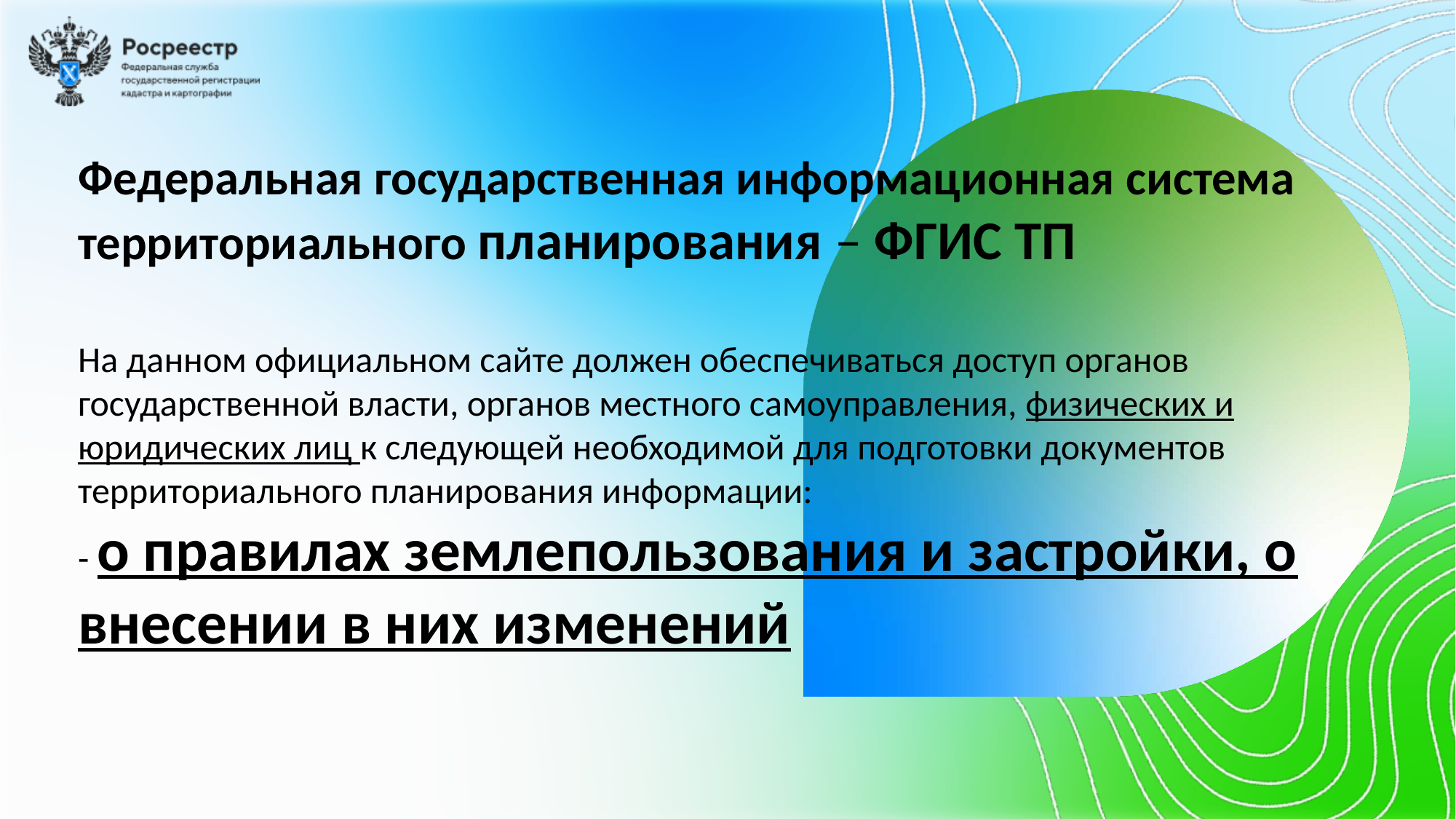

Федеральная государственная информационная система территориального планирования – ФГИС ТП

На данном официальном сайте должен обеспечиваться доступ органов государственной власти, органов местного самоуправления, физических и юридических лиц к следующей необходимой для подготовки документов территориального планирования информации:
- о правилах землепользования и застройки, о внесении в них изменений